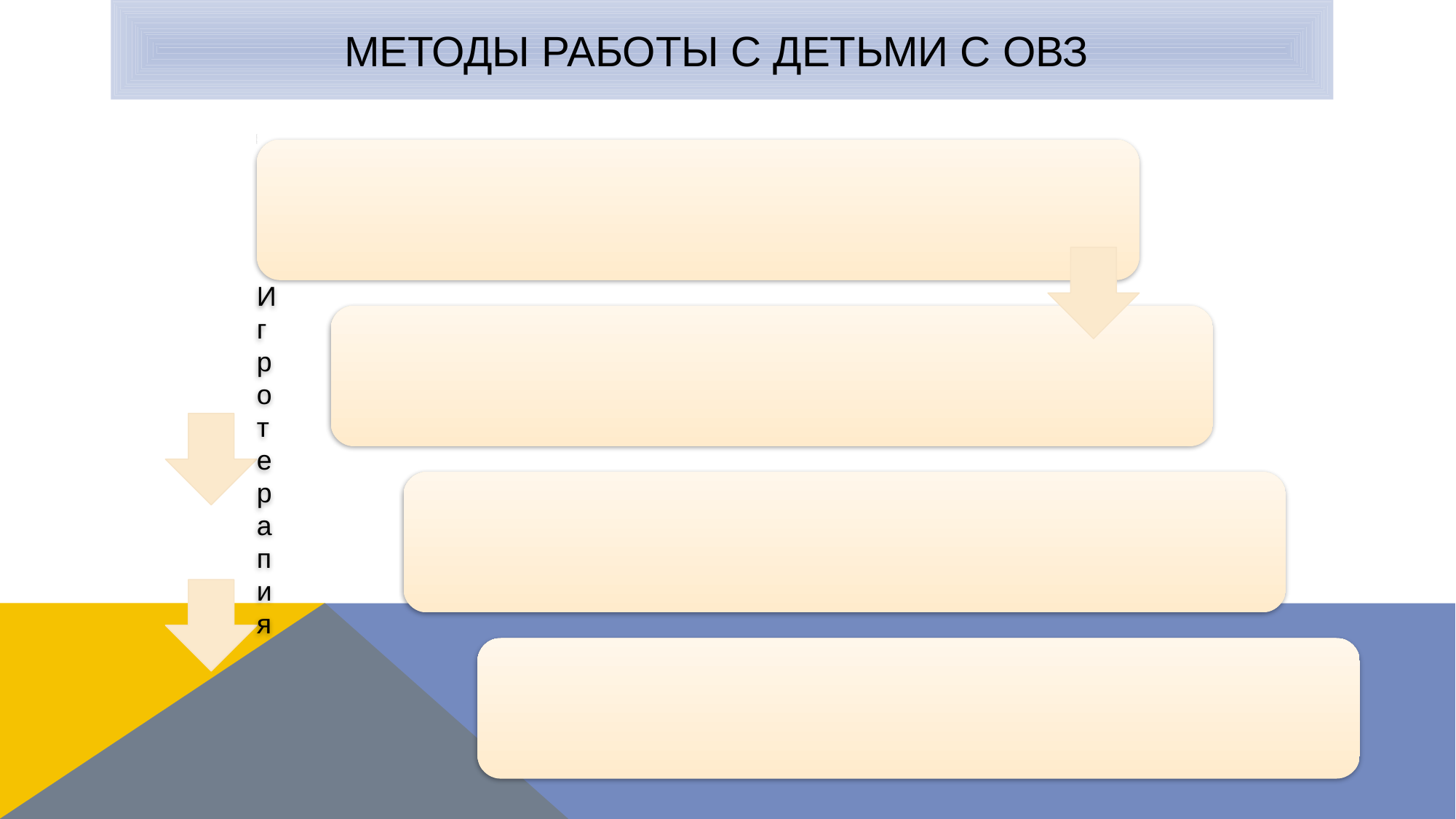

# методЫ РаботЫ с детьми с ОВЗ
Игротерапия